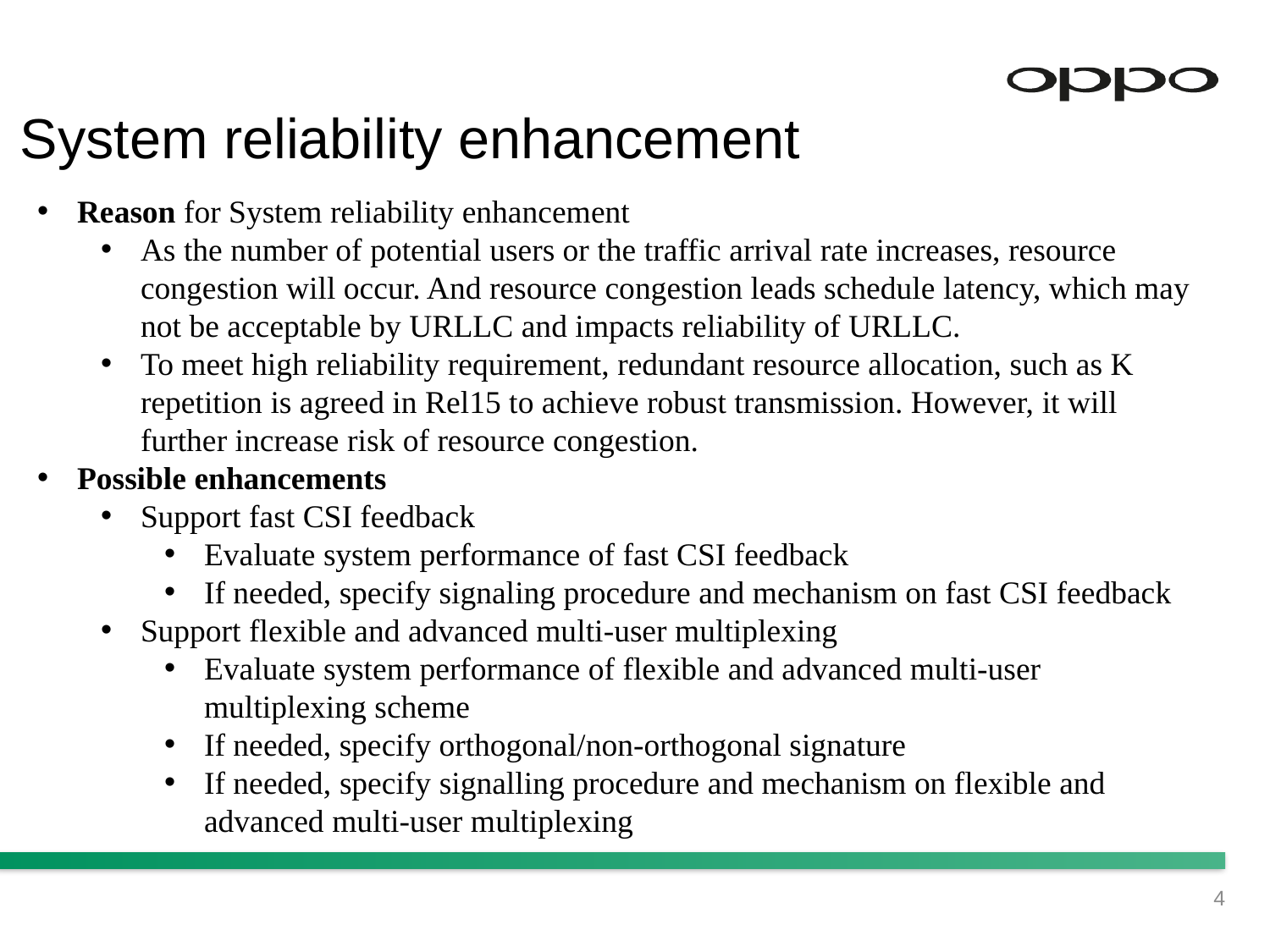

# System reliability enhancement
Reason for System reliability enhancement
As the number of potential users or the traffic arrival rate increases, resource congestion will occur. And resource congestion leads schedule latency, which may not be acceptable by URLLC and impacts reliability of URLLC.
To meet high reliability requirement, redundant resource allocation, such as K repetition is agreed in Rel15 to achieve robust transmission. However, it will further increase risk of resource congestion.
Possible enhancements
Support fast CSI feedback
Evaluate system performance of fast CSI feedback
If needed, specify signaling procedure and mechanism on fast CSI feedback
Support flexible and advanced multi-user multiplexing
Evaluate system performance of flexible and advanced multi-user multiplexing scheme
If needed, specify orthogonal/non-orthogonal signature
If needed, specify signalling procedure and mechanism on flexible and advanced multi-user multiplexing

4